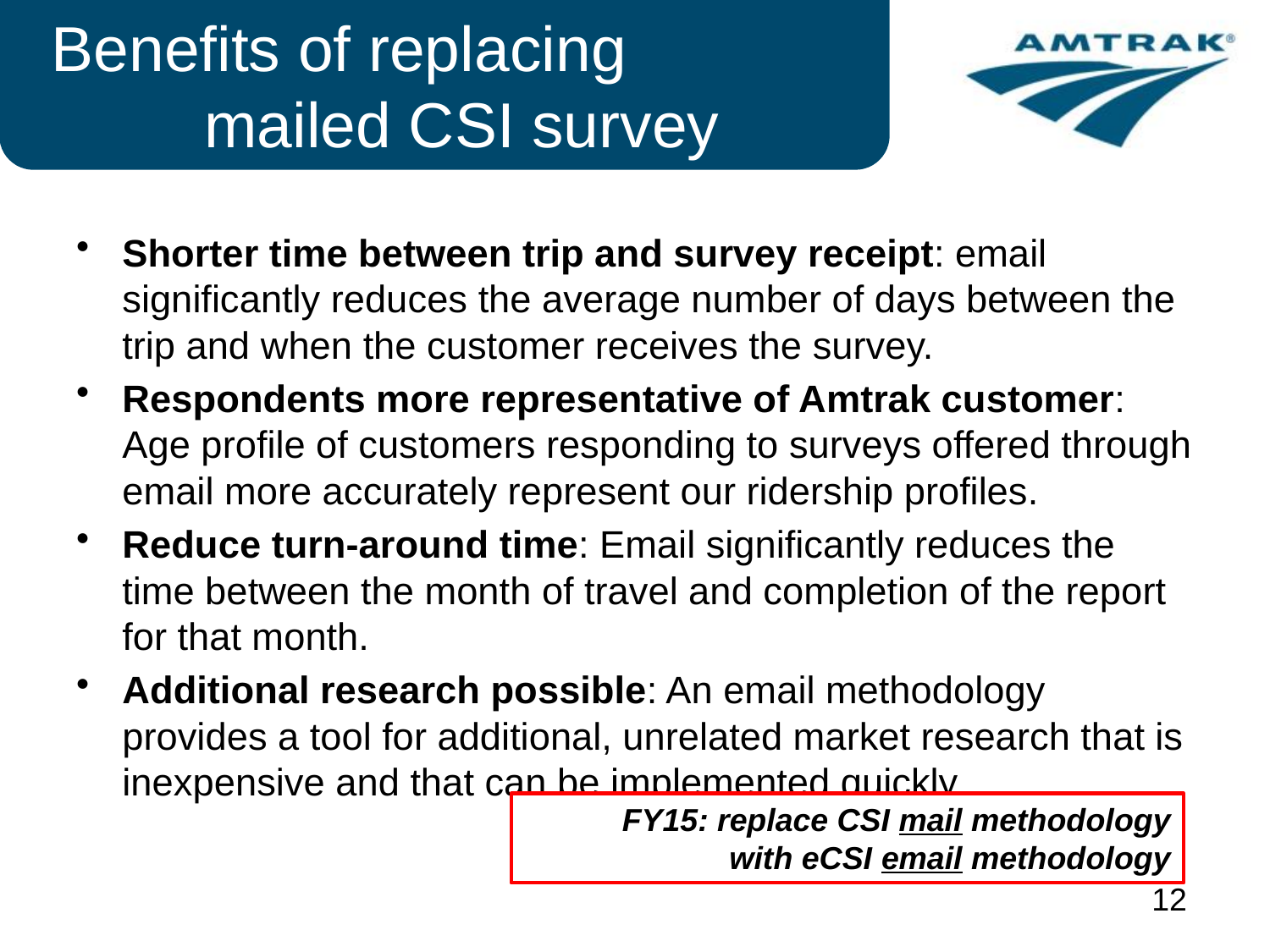

# Benefits of replacing               mailed CSI survey
Shorter time between trip and survey receipt: email significantly reduces the average number of days between the trip and when the customer receives the survey.
Respondents more representative of Amtrak customer: Age profile of customers responding to surveys offered through email more accurately represent our ridership profiles.
Reduce turn-around time: Email significantly reduces the time between the month of travel and completion of the report for that month.
Additional research possible: An email methodology provides a tool for additional, unrelated market research that is inexpensive and that can be implemented quickly.

FY15: replace CSI mail methodology with eCSI email methodology